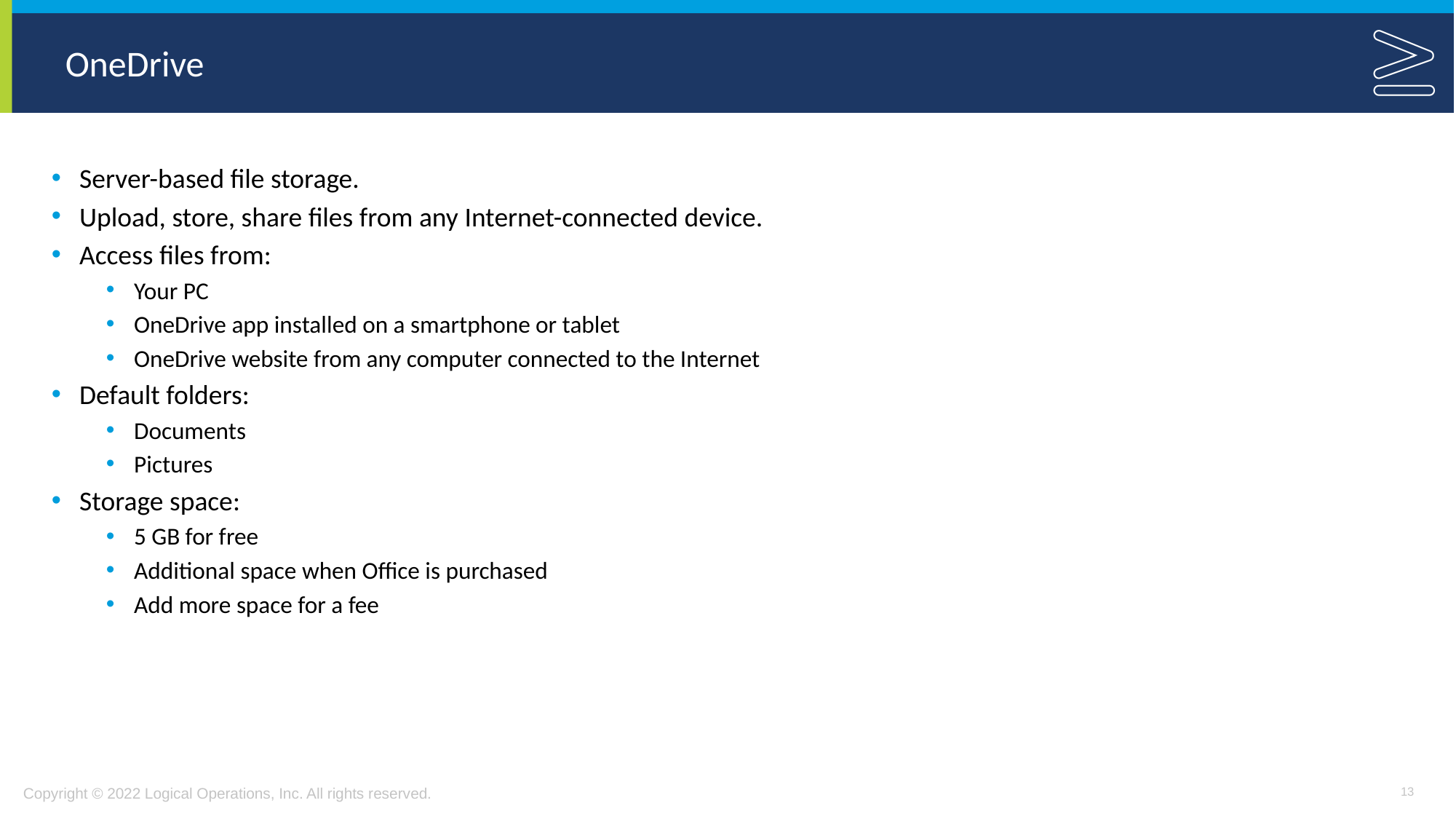

# OneDrive
Server-based file storage.
Upload, store, share files from any Internet-connected device.
Access files from:
Your PC
OneDrive app installed on a smartphone or tablet
OneDrive website from any computer connected to the Internet
Default folders:
Documents
Pictures
Storage space:
5 GB for free
Additional space when Office is purchased
Add more space for a fee

13